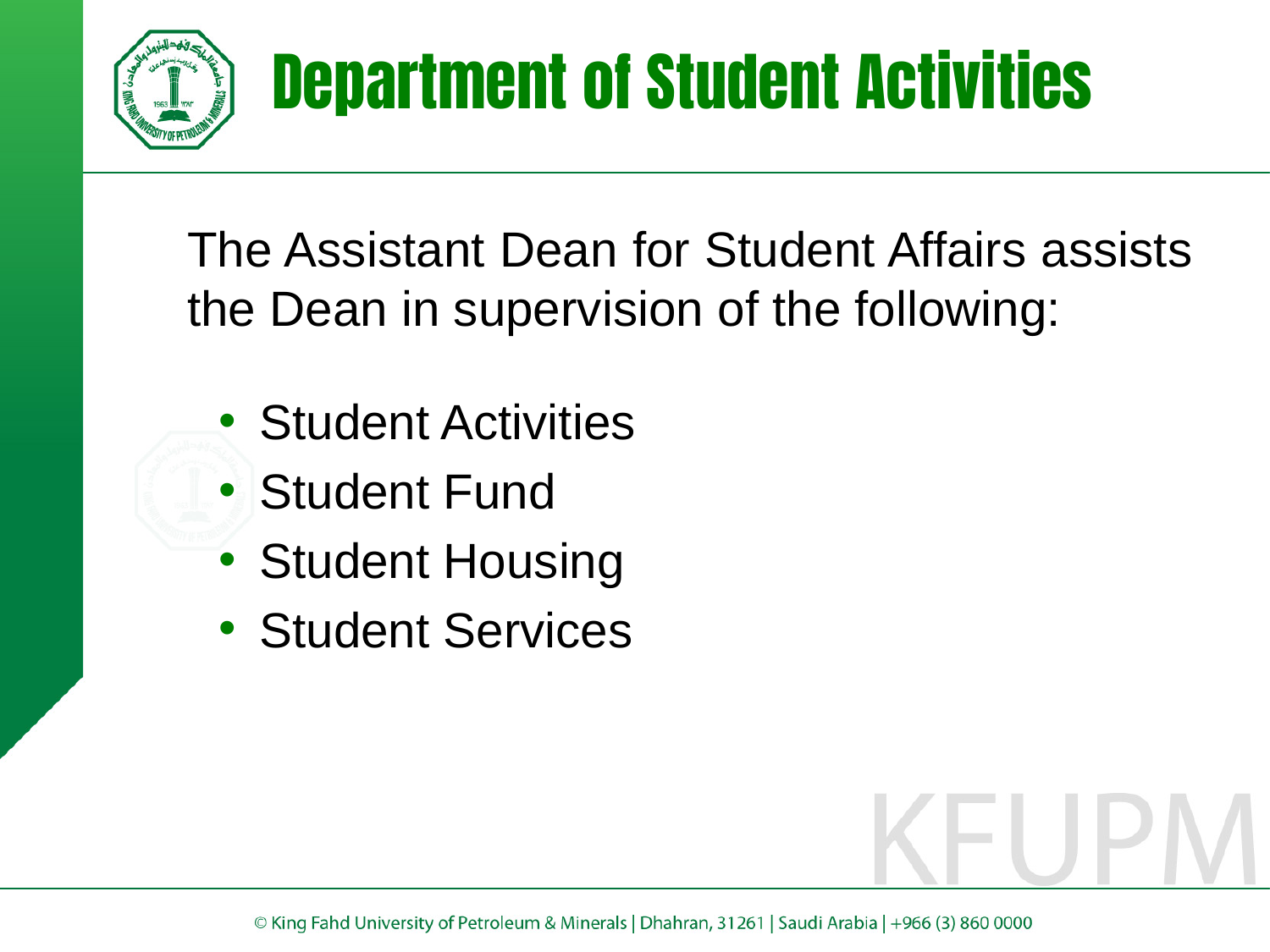

# Department of Student Activities
The Assistant Dean for Student Affairs assists the Dean in supervision of the following:

Student Activities
Student Fund
Student Housing
Student Services